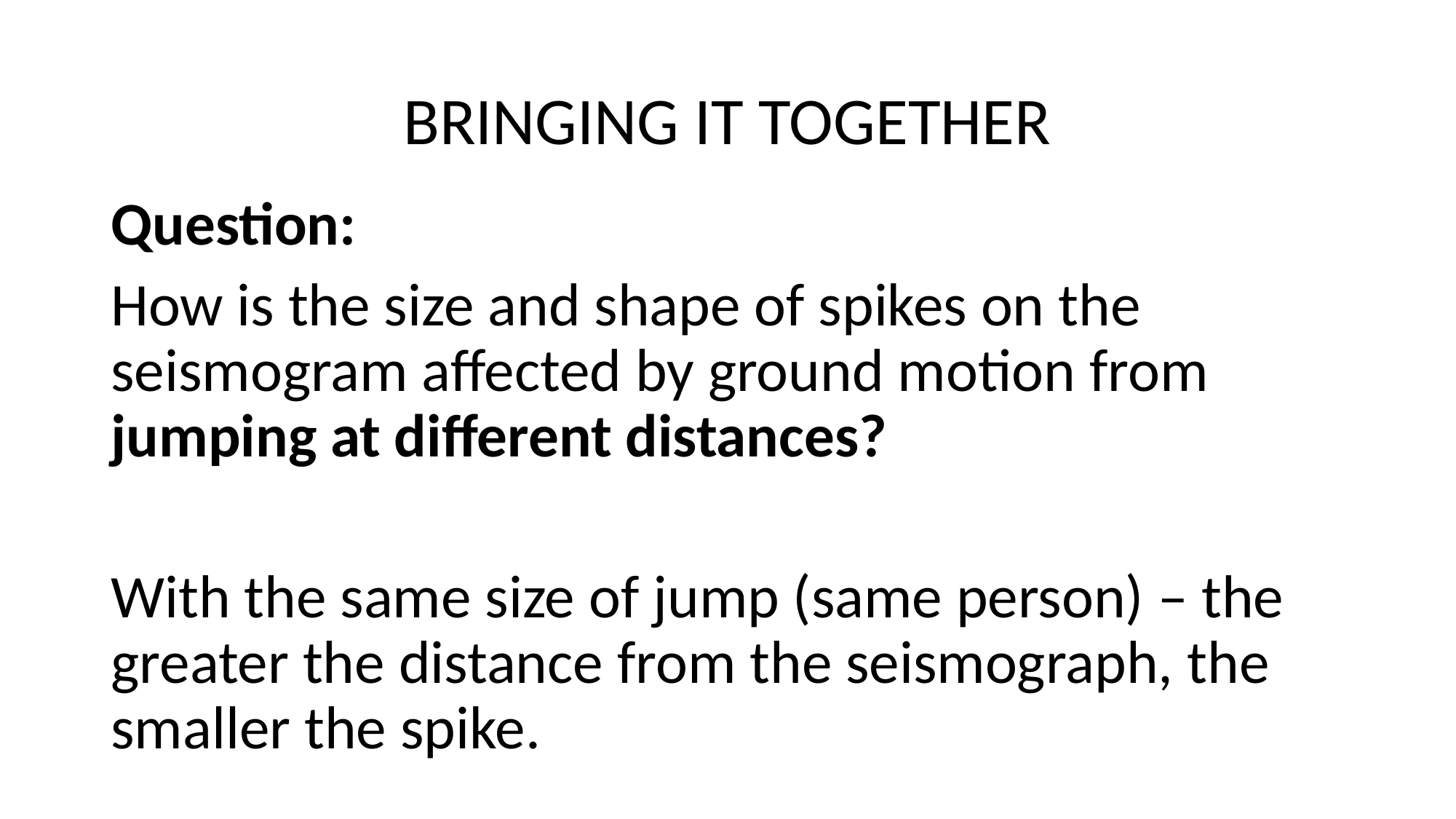

# Bringing it together
Question:
How is the size and shape of spikes on the seismogram affected by ground motion from jumping at different distances?

With the same size of jump (same person) – the greater the distance from the seismograph, the smaller the spike.